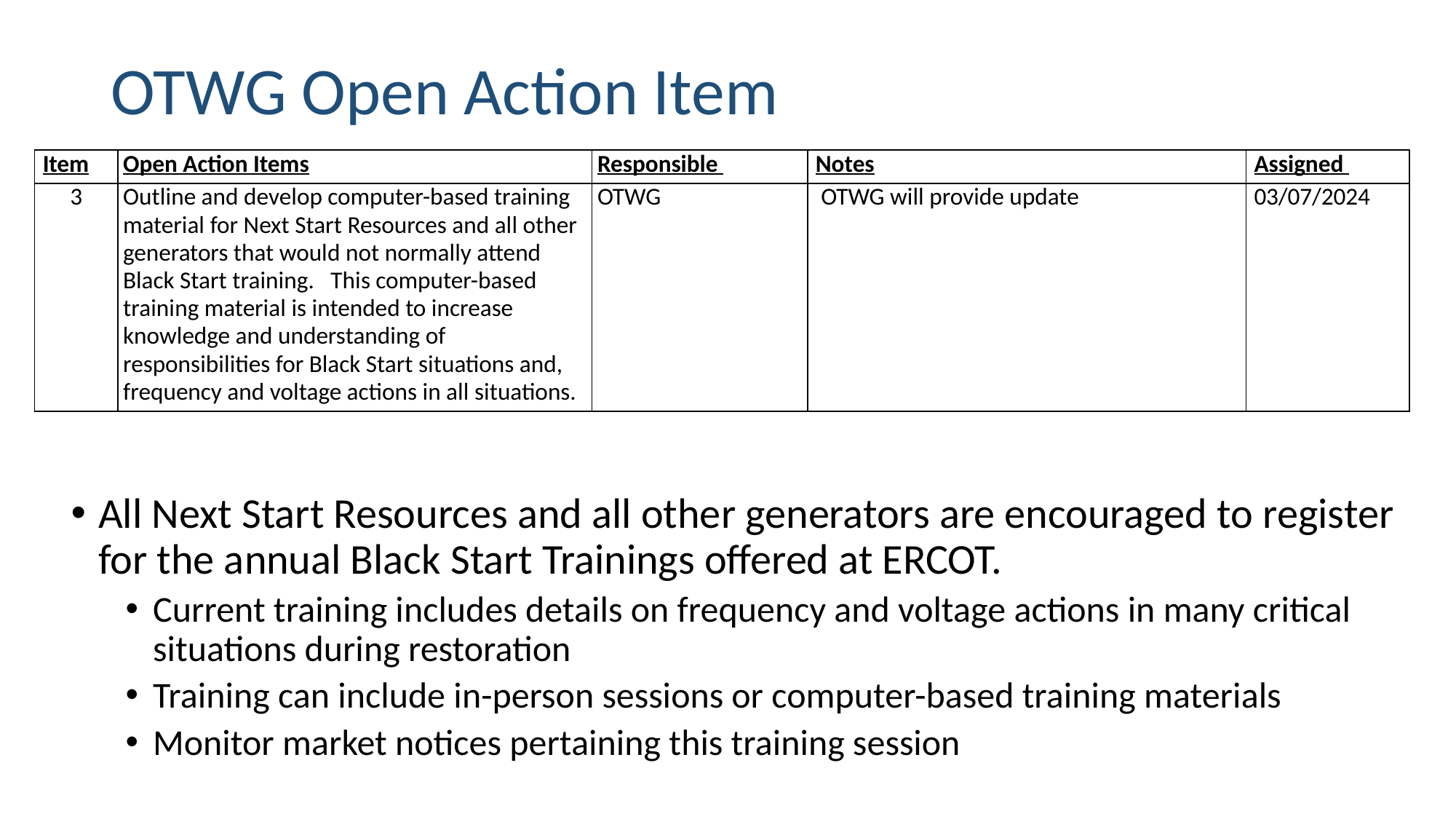

# OTWG Open Action Item
| Item | Open Action Items | Responsible | Notes | Assigned |
| --- | --- | --- | --- | --- |
| 3 | Outline and develop computer-based training material for Next Start Resources and all other generators that would not normally attend Black Start training. This computer-based training material is intended to increase knowledge and understanding of responsibilities for Black Start situations and, frequency and voltage actions in all situations. | OTWG | OTWG will provide update | 03/07/2024 |
All Next Start Resources and all other generators are encouraged to register for the annual Black Start Trainings offered at ERCOT.
Current training includes details on frequency and voltage actions in many critical situations during restoration
Training can include in-person sessions or computer-based training materials
Monitor market notices pertaining this training session